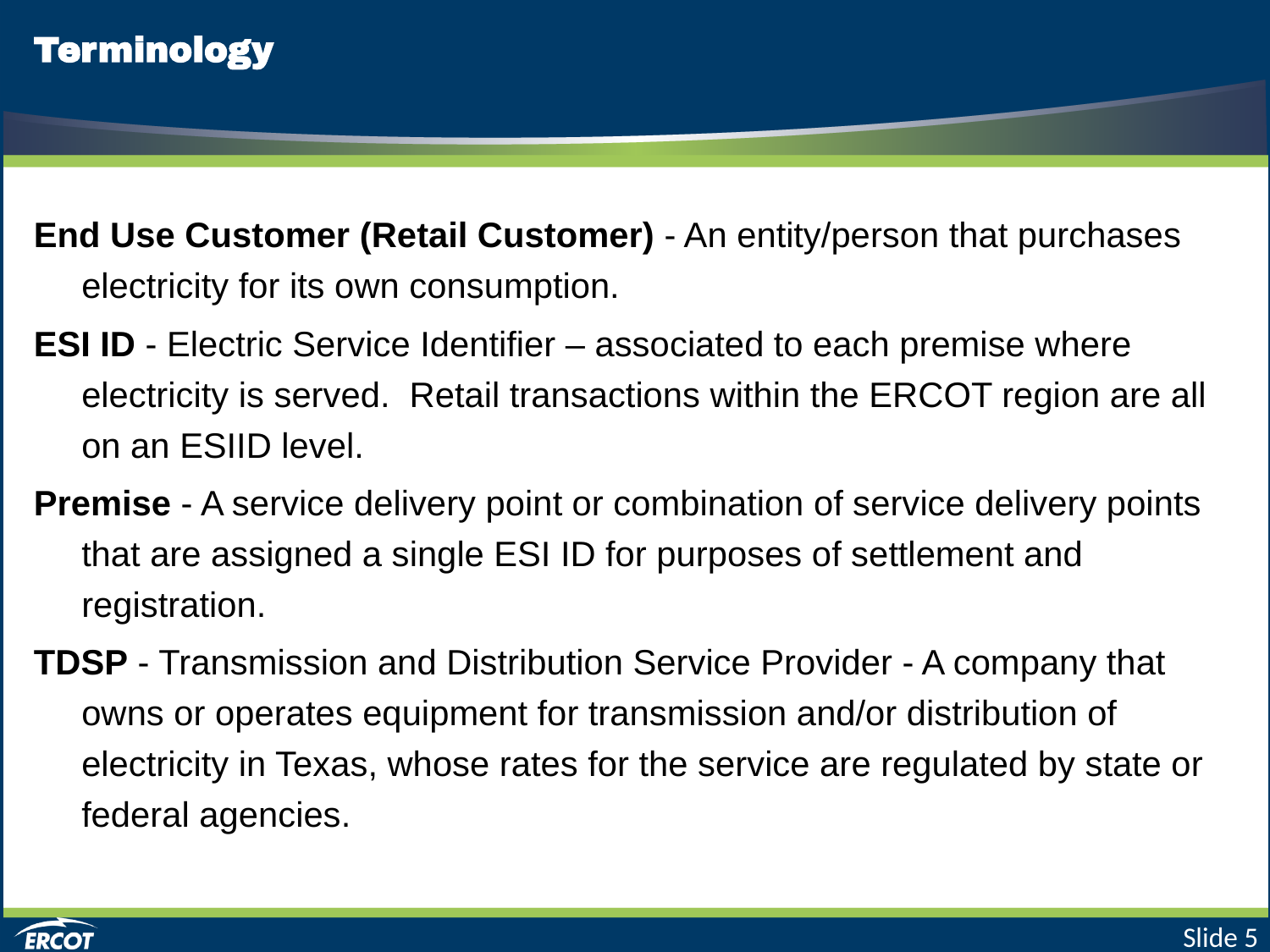

# Terminology
End Use Customer (Retail Customer) - An entity/person that purchases electricity for its own consumption.
ESI ID - Electric Service Identifier – associated to each premise where electricity is served.  Retail transactions within the ERCOT region are all on an ESIID level.
Premise - A service delivery point or combination of service delivery points that are assigned a single ESI ID for purposes of settlement and registration.
TDSP - Transmission and Distribution Service Provider - A company that owns or operates equipment for transmission and/or distribution of electricity in Texas, whose rates for the service are regulated by state or federal agencies.